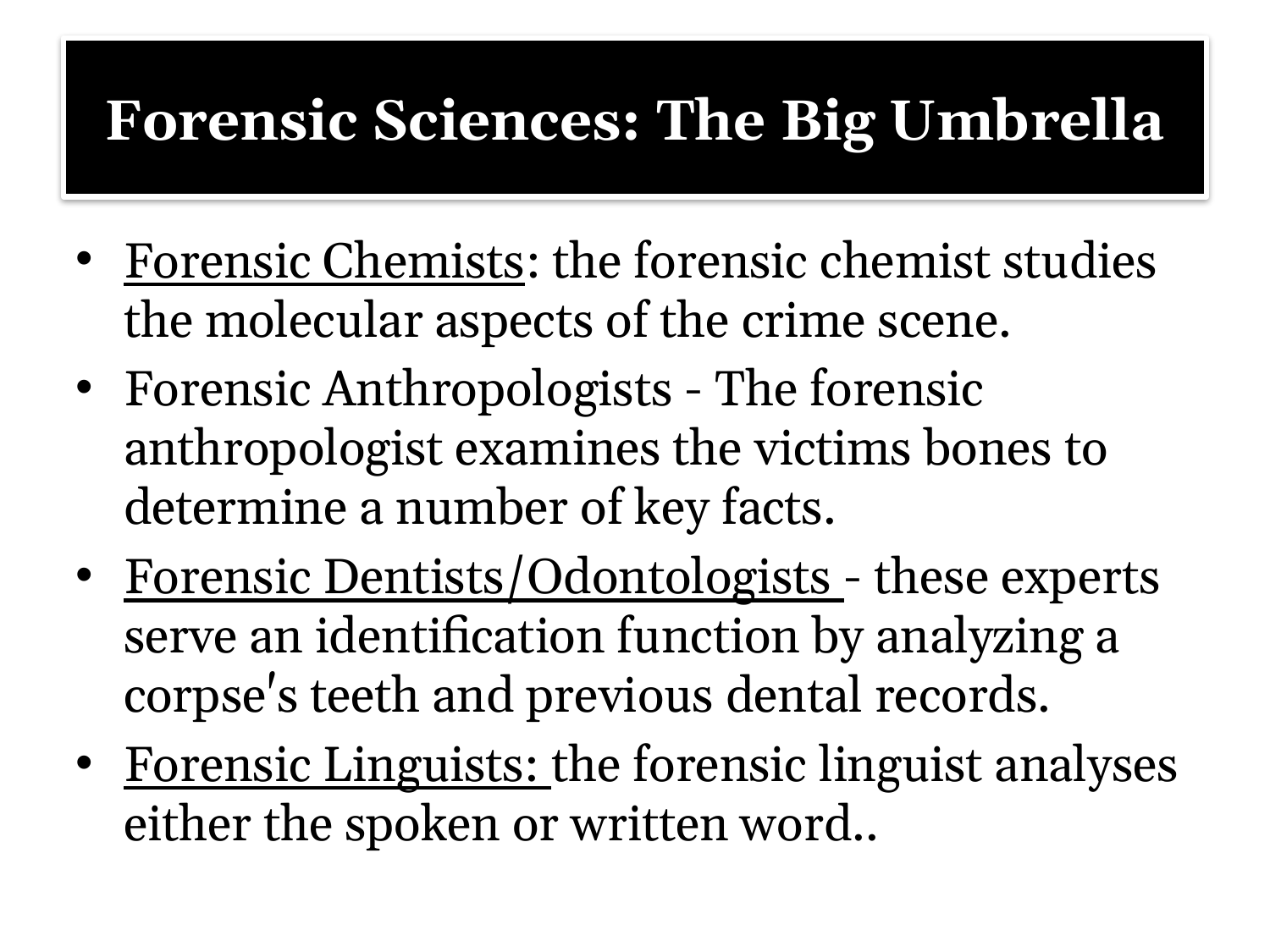

# Forensic Sciences: The Big Umbrella
Forensic Chemists: the forensic chemist studies the molecular aspects of the crime scene.
Forensic Anthropologists - The forensic anthropologist examines the victims bones to determine a number of key facts.
Forensic Dentists/Odontologists - these experts serve an identification function by analyzing a corpse's teeth and previous dental records.
Forensic Linguists: the forensic linguist analyses either the spoken or written word..